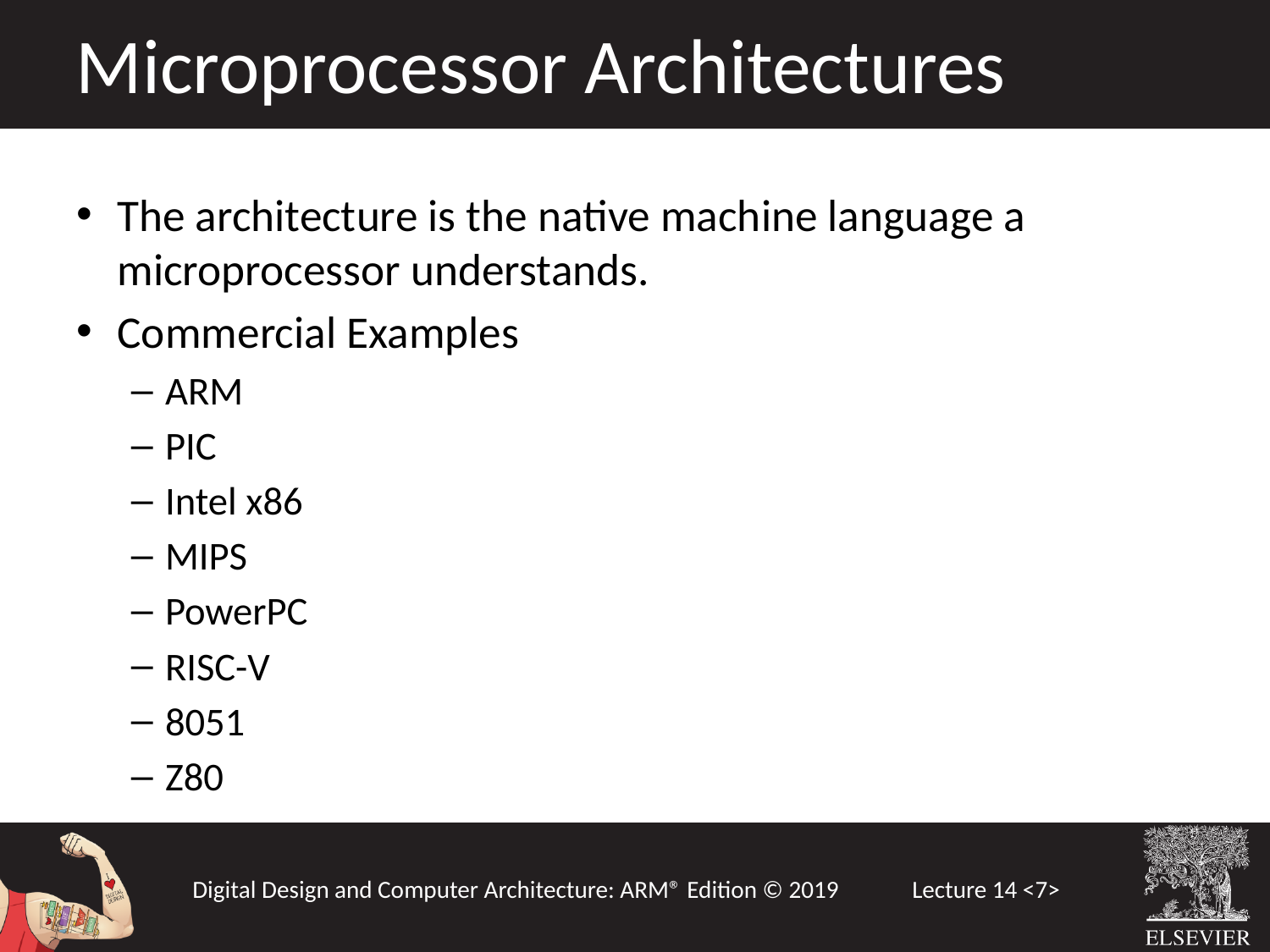

Microprocessor Architectures
The architecture is the native machine language a microprocessor understands.
Commercial Examples
ARM
PIC
Intel x86
MIPS
PowerPC
RISC-V
8051
Z80